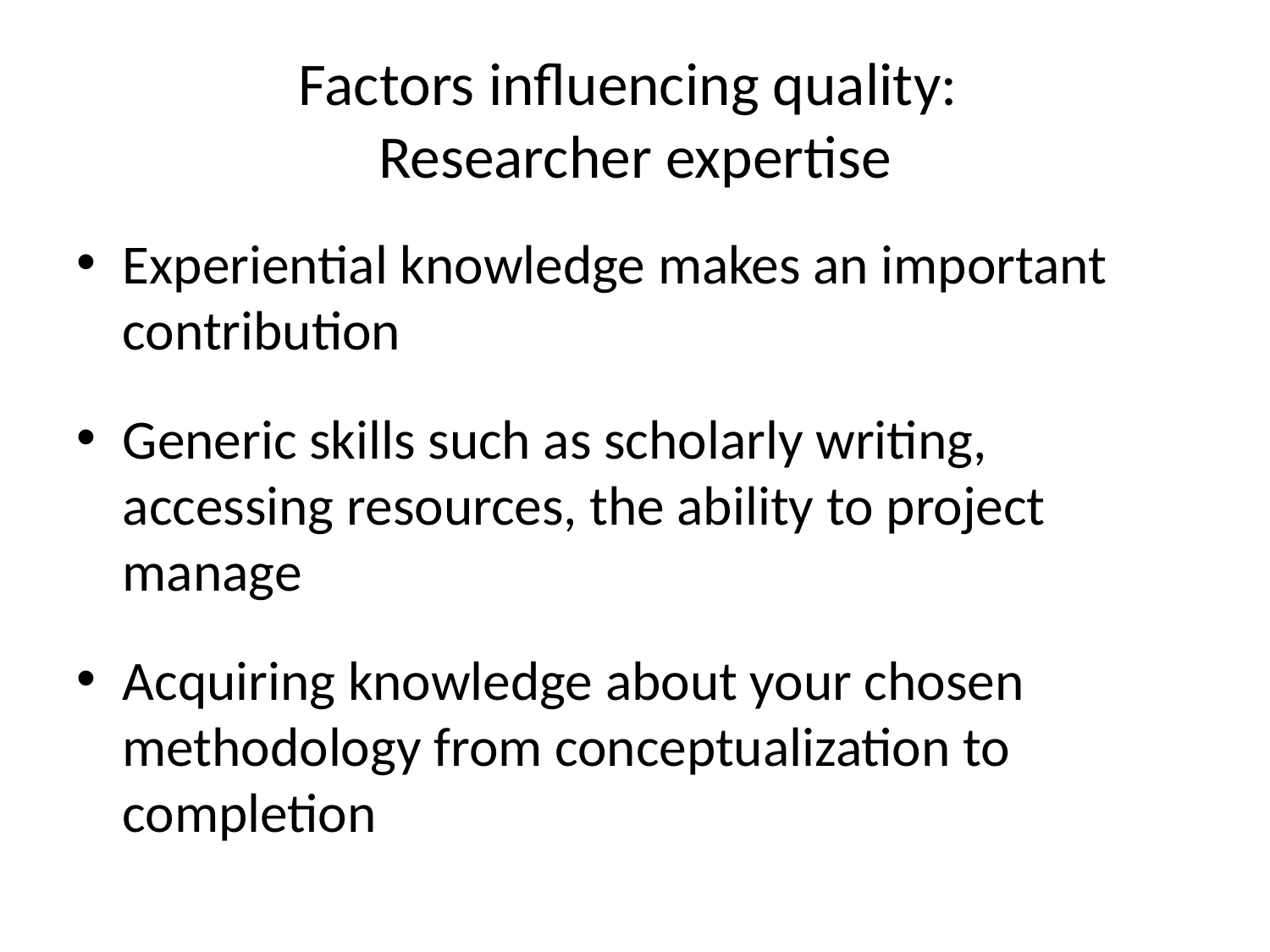

# Factors influencing quality: Researcher expertise
Experiential knowledge makes an important contribution
Generic skills such as scholarly writing, accessing resources, the ability to project manage
Acquiring knowledge about your chosen methodology from conceptualization to completion